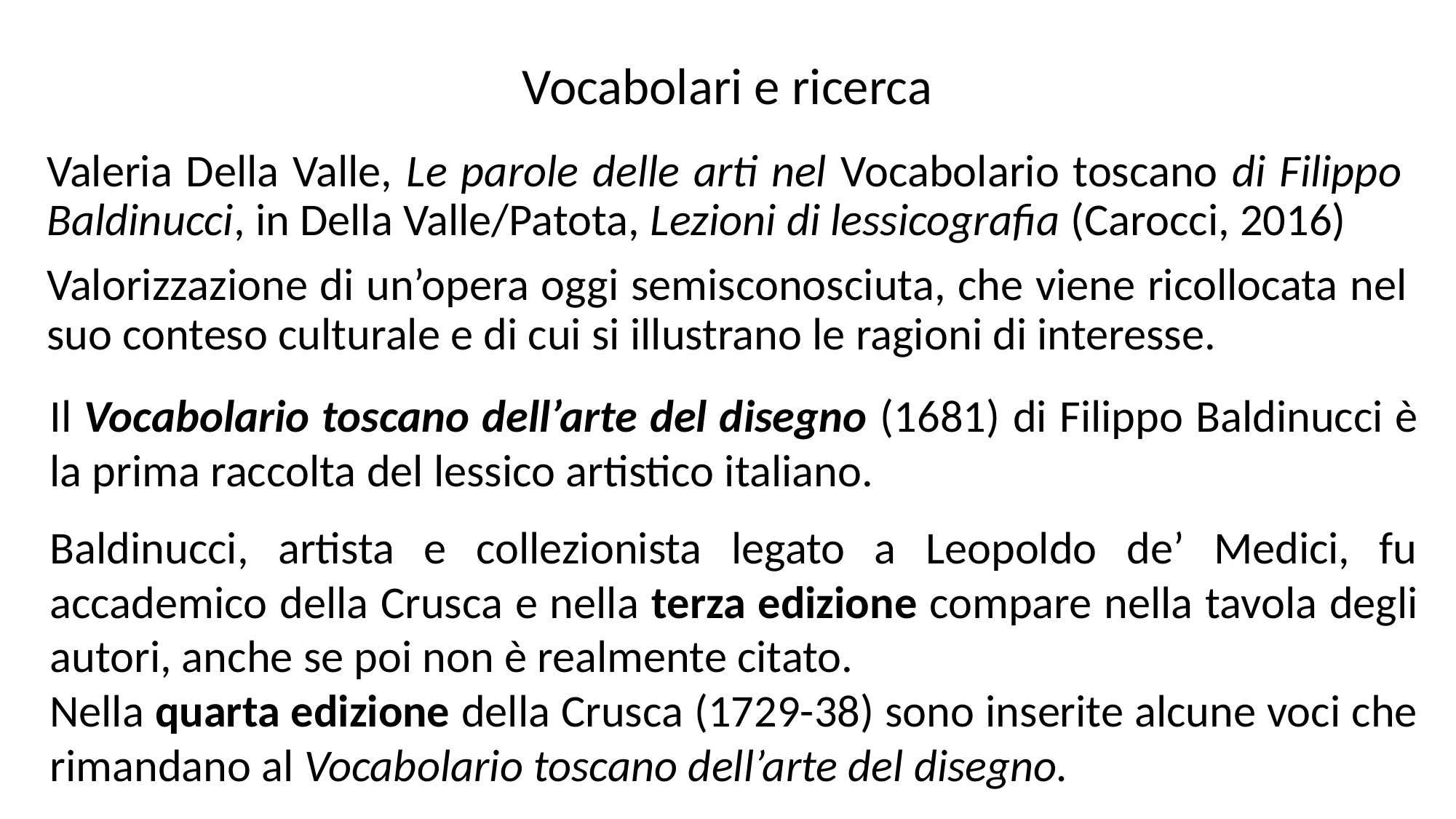

# Vocabolari e ricerca

Valeria Della Valle, Le parole delle arti nel Vocabolario toscano di Filippo Baldinucci, in Della Valle/Patota, Lezioni di lessicografia (Carocci, 2016)
Valorizzazione di un’opera oggi semisconosciuta, che viene ricollocata nel suo conteso culturale e di cui si illustrano le ragioni di interesse.
Il Vocabolario toscano dell’arte del disegno (1681) di Filippo Baldinucci è la prima raccolta del lessico artistico italiano.
Baldinucci, artista e collezionista legato a Leopoldo de’ Medici, fu accademico della Crusca e nella terza edizione compare nella tavola degli autori, anche se poi non è realmente citato.
Nella quarta edizione della Crusca (1729-38) sono inserite alcune voci che rimandano al Vocabolario toscano dell’arte del disegno.